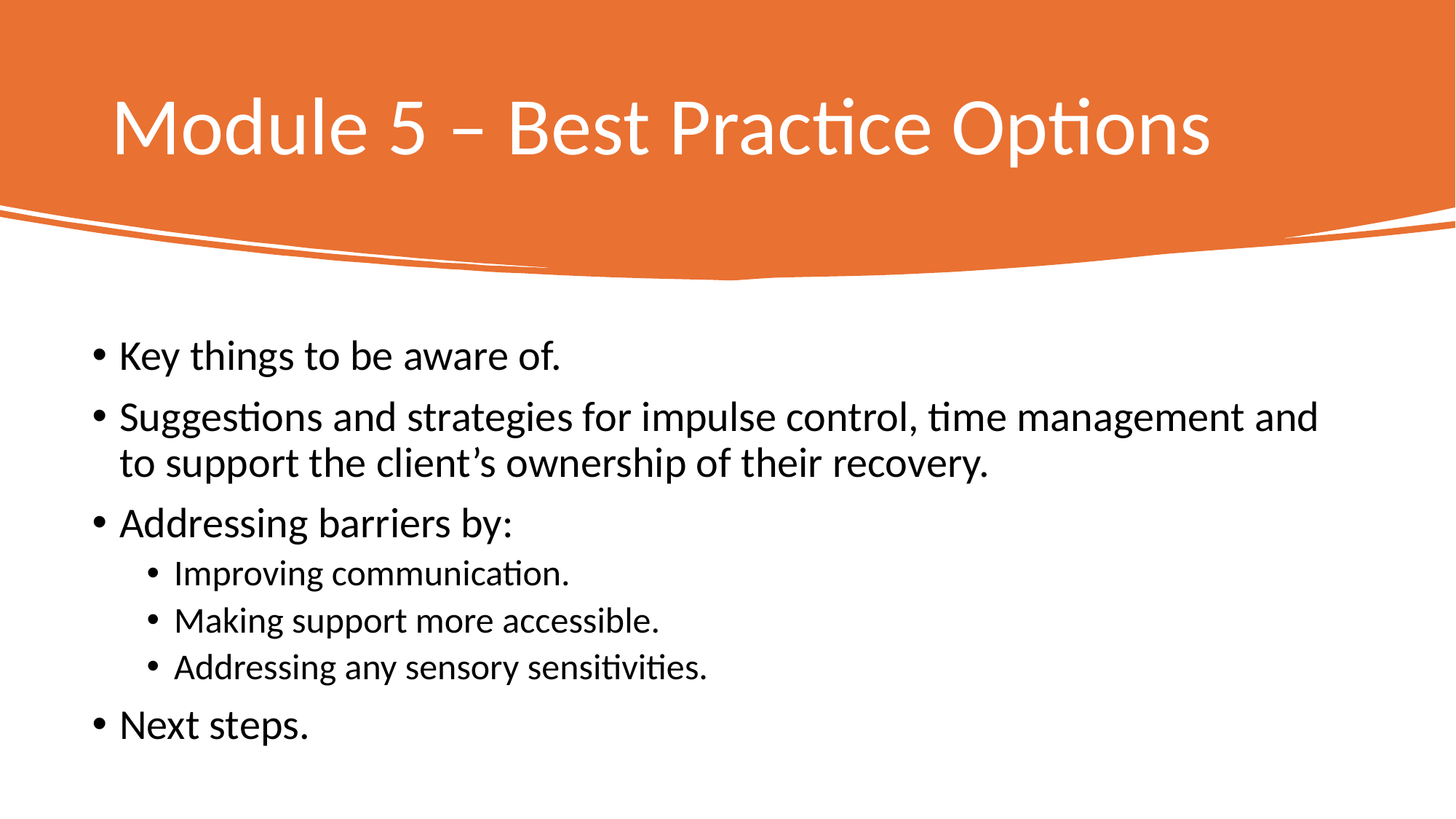

# Module 5 – Best Practice Options
Key things to be aware of.
Suggestions and strategies for impulse control, time management and to support the client’s ownership of their recovery.
Addressing barriers by:
Improving communication.
Making support more accessible.
Addressing any sensory sensitivities.
Next steps.